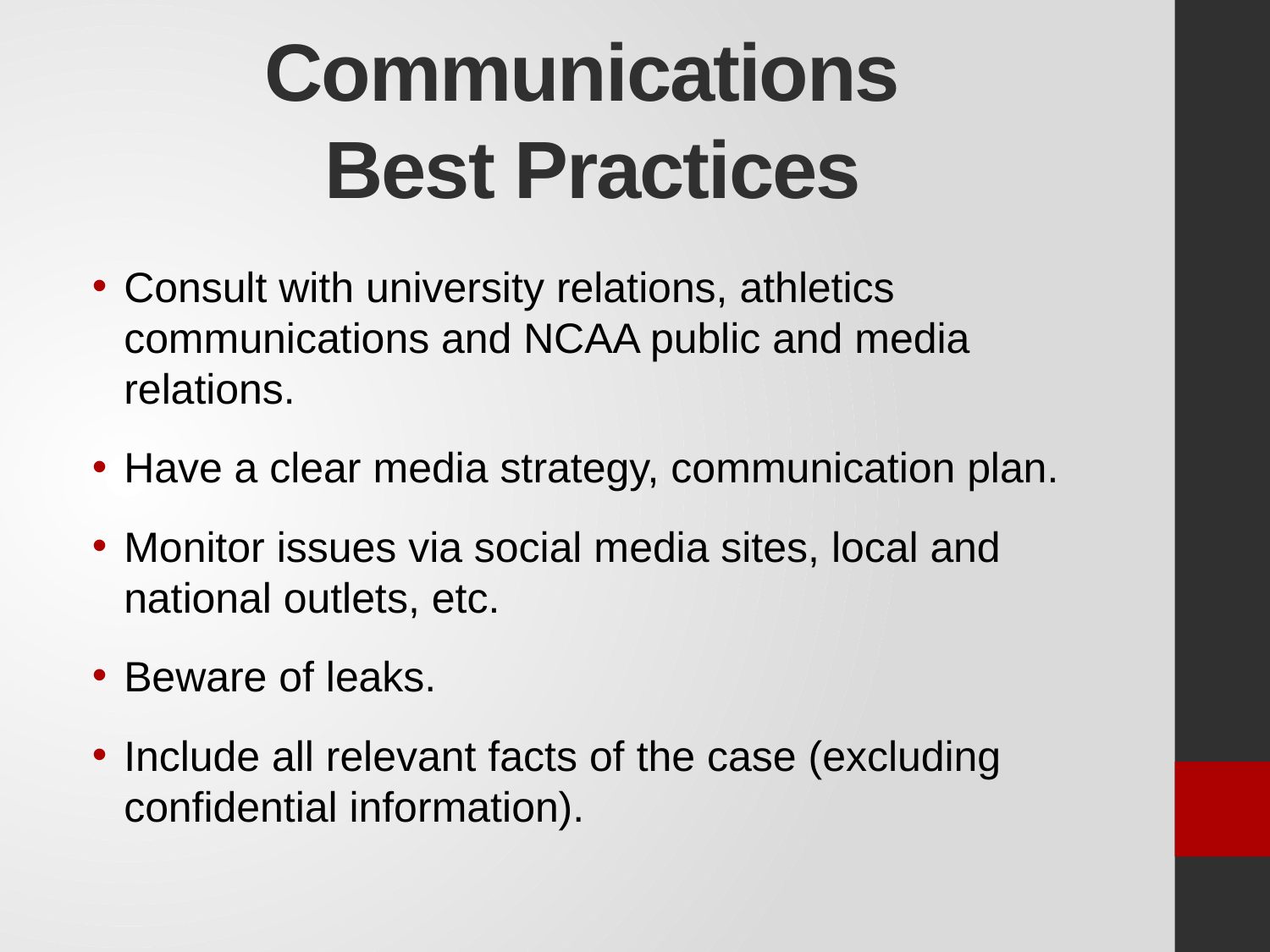

# Communications Best Practices
Consult with university relations, athletics communications and NCAA public and media relations.

Have a clear media strategy, communication plan.

Monitor issues via social media sites, local and national outlets, etc.

Beware of leaks.

Include all relevant facts of the case (excluding confidential information).